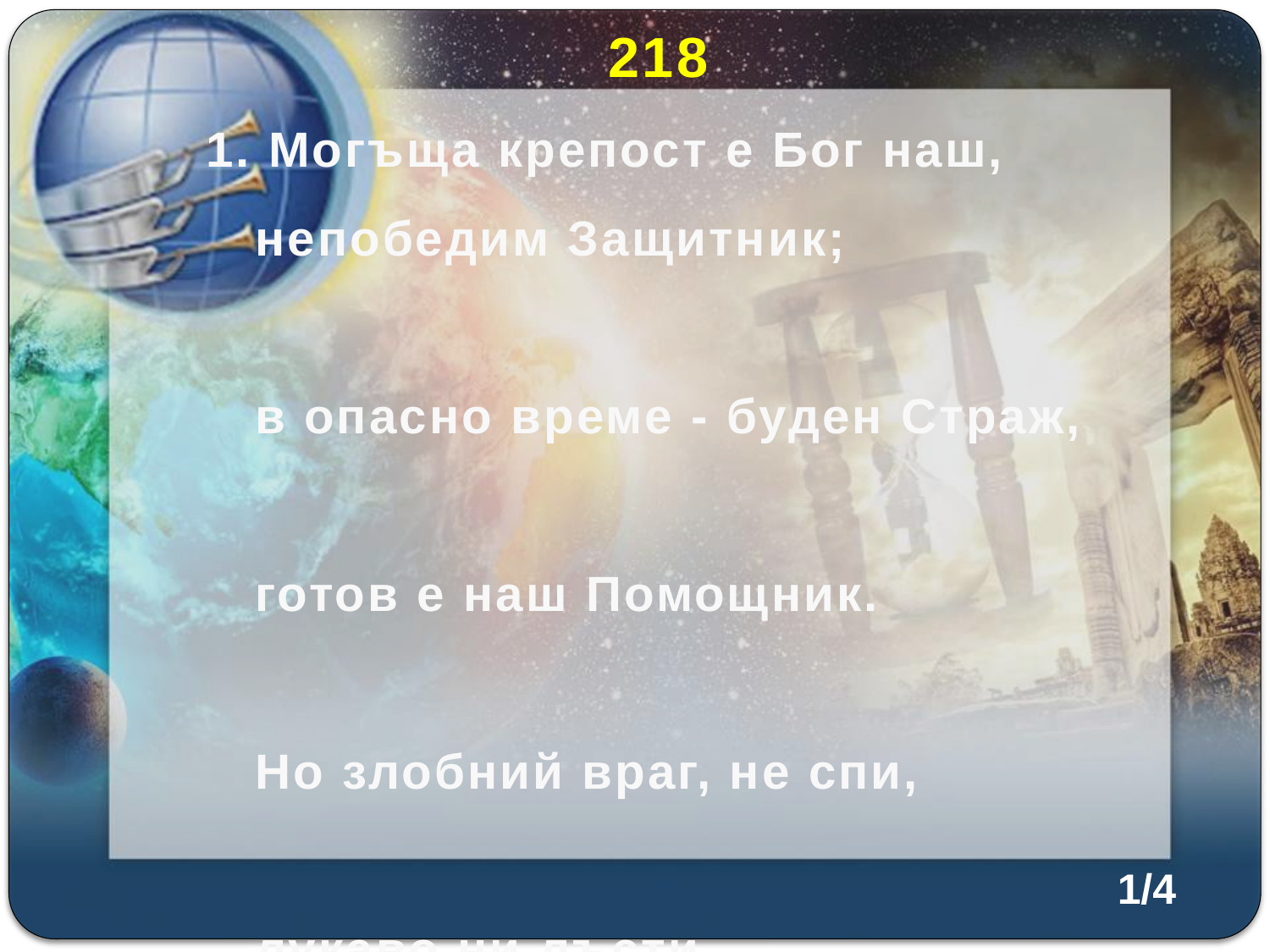

218
1. Могъща крепост е Бог наш,
   непобедим Защитник;
   в опасно време - буден Страж,
   готов е наш Помощник.
   Но злобний враг, не спи,
   лукаво ни лъсти,
   поставя примки той
   и силен е на бой -
   подобен нему няма!
1/4